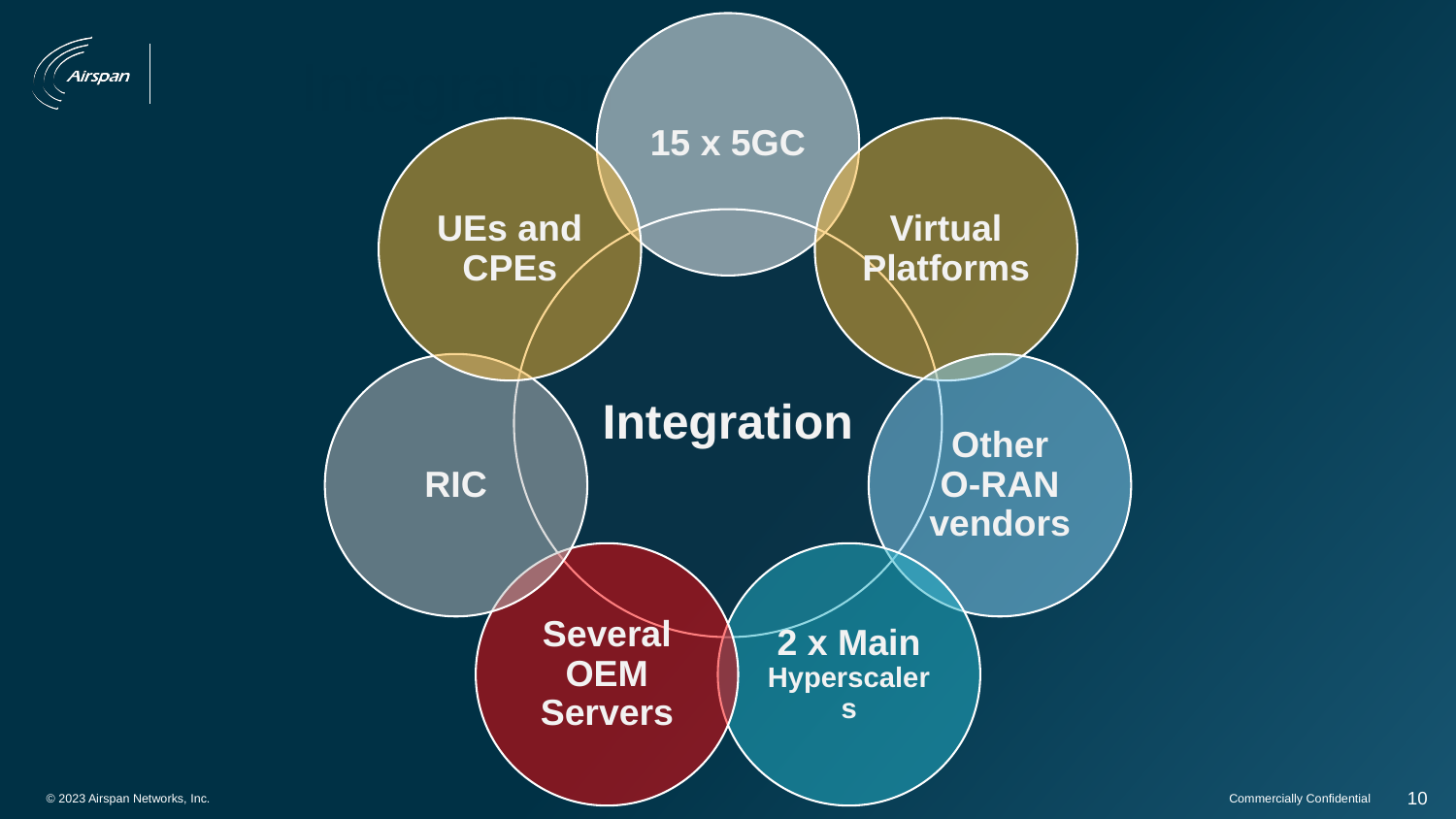

Integration
15 x 5GC
Virtual Platforms
Other
O-RAN vendors
2 x Main Hyperscalers
Several OEM Servers
RIC
UEs and CPEs
Integration